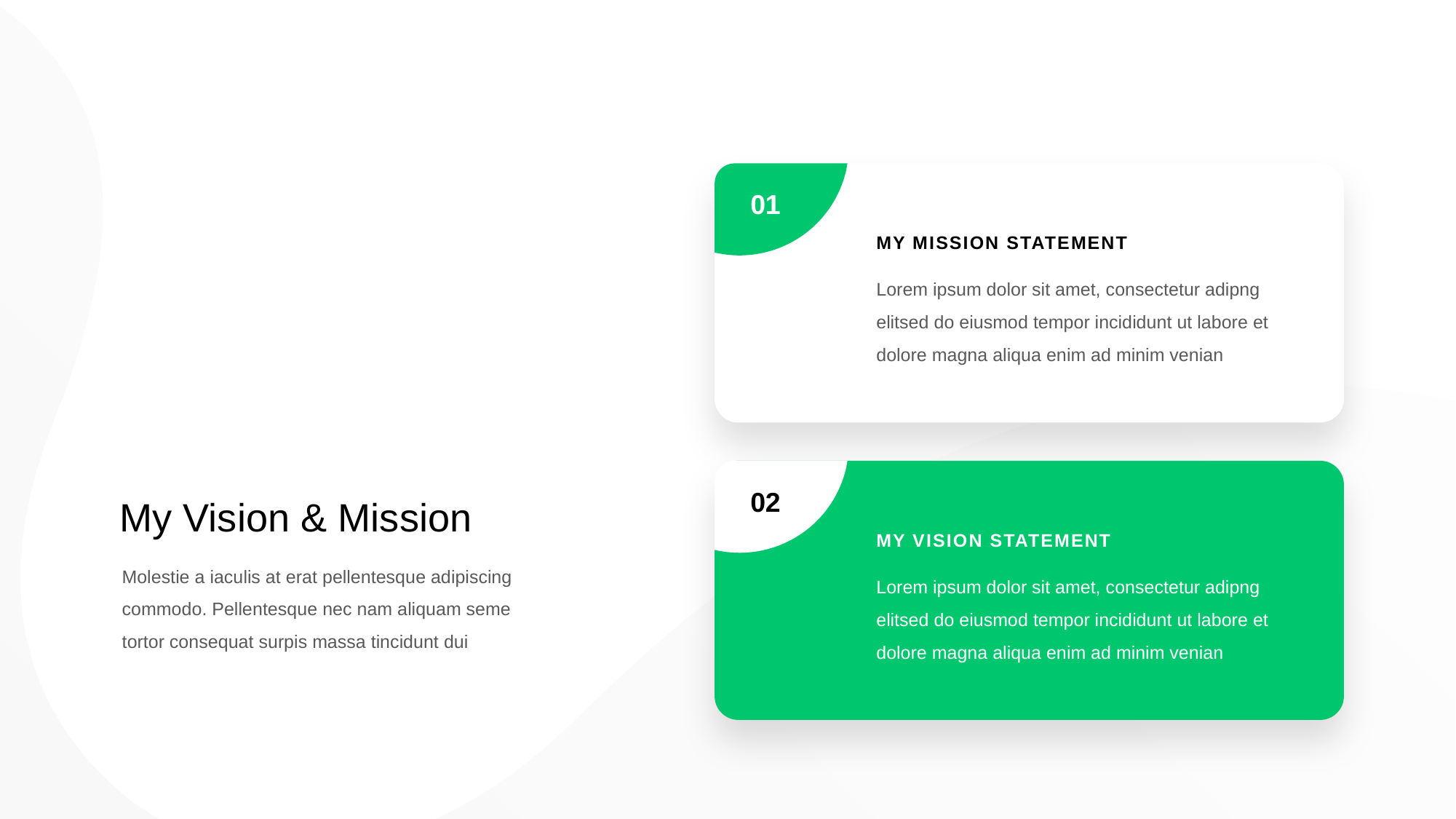

01
MY MISSION STATEMENT
Lorem ipsum dolor sit amet, consectetur adipng elitsed do eiusmod tempor incididunt ut labore et dolore magna aliqua enim ad minim venian

02
My Vision & Mission
MY VISION STATEMENT
Molestie a iaculis at erat pellentesque adipiscing commodo. Pellentesque nec nam aliquam seme tortor consequat surpis massa tincidunt dui
Lorem ipsum dolor sit amet, consectetur adipng elitsed do eiusmod tempor incididunt ut labore et dolore magna aliqua enim ad minim venian